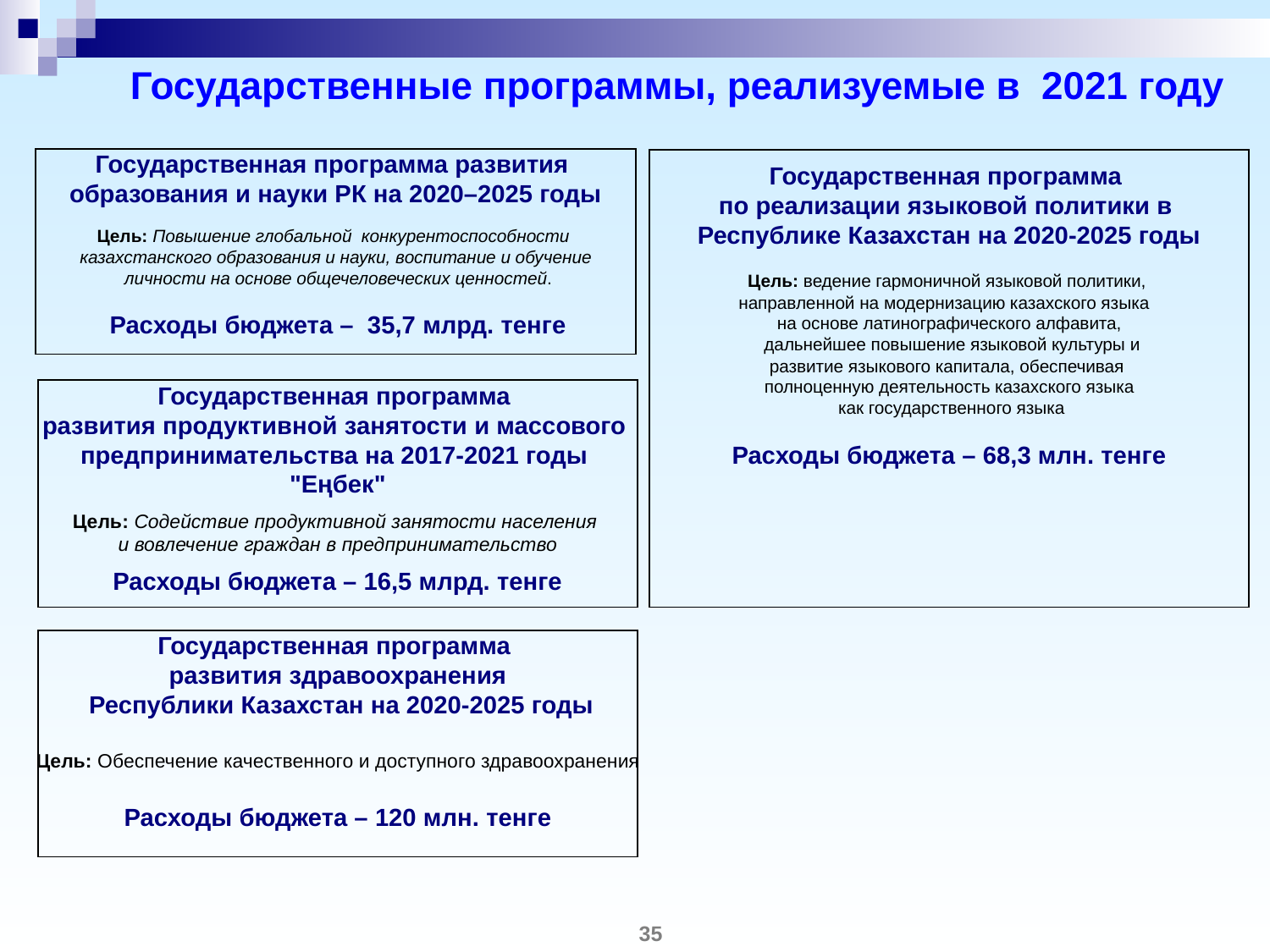

# Государственные программы, реализуемые в  2021 году
Государственная программа развития
образования и науки РК на 2020–2025 годы

Цель: Повышение глобальной  конкурентоспособности
казахстанского образования и науки, воспитание и обучение
 личности на основе общечеловеческих ценностей.

 Расходы бюджета –  35,7 млрд. тенге

Государственная программа
по реализации языковой политики в
Республике Казахстан на 2020-2025 годы

Цель: ведение гармоничной языковой политики,
направленной на модернизацию казахского языка
на основе латинографического алфавита,
 дальнейшее повышение языковой культуры и
развитие языкового капитала, обеспечивая
полноценную деятельность казахского языка
 как государственного языка

Расходы бюджета – 68,3 млн. тенге

Государственная программа
развития продуктивной занятости и массового
предпринимательства на 2017-2021 годы
"Еңбек"

Цель: Содействие продуктивной занятости населения
и вовлечение граждан в предпринимательство

Расходы бюджета – 16,5 млрд. тенге
Государственная программа
развития здравоохранения
 Республики Казахстан на 2020-2025 годы

Цель: Обеспечение качественного и доступного здравоохранения
Расходы бюджета – 120 млн. тенге

35